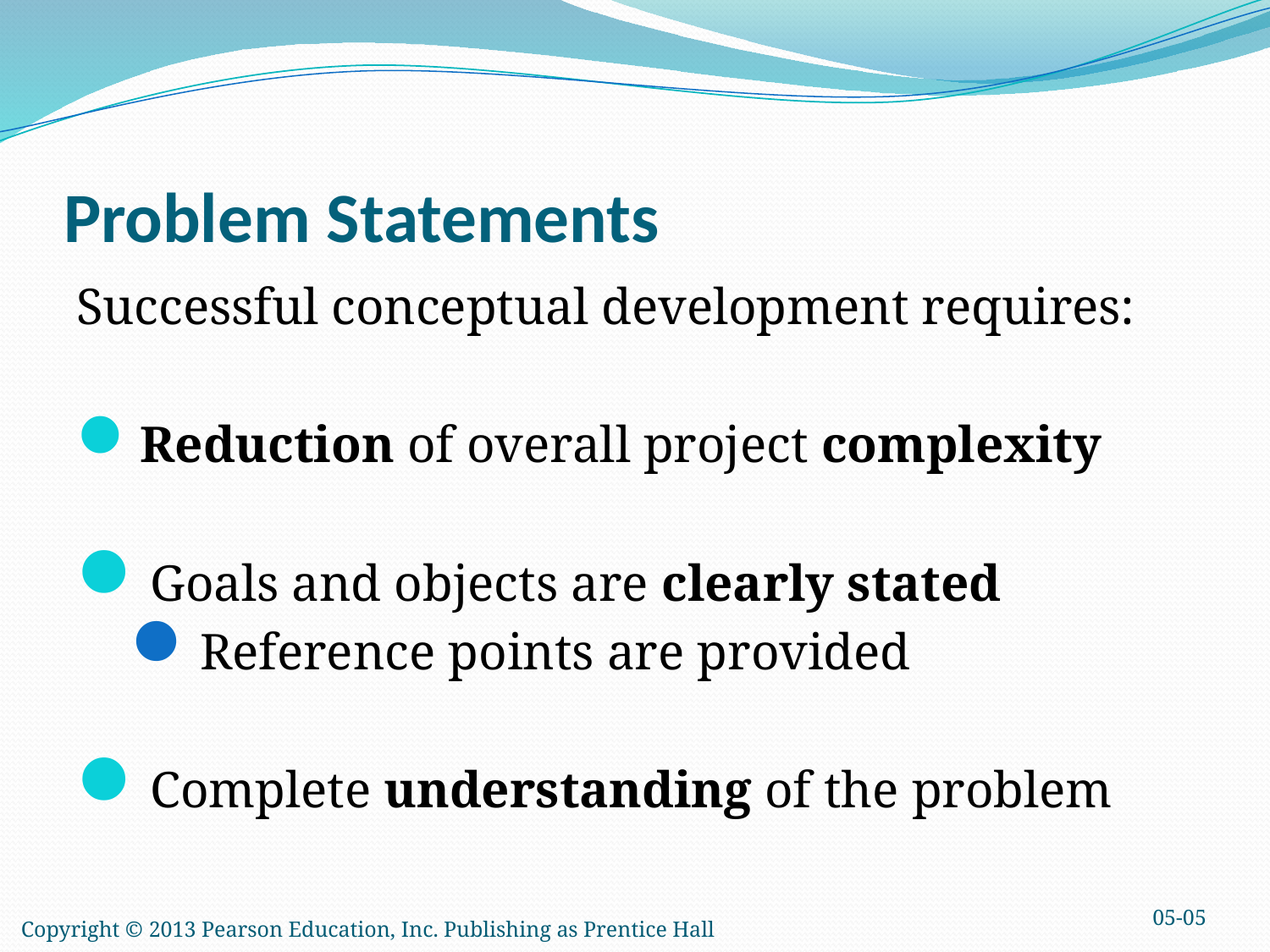

# Problem Statements
Successful conceptual development requires:

Reduction of overall project complexity

Goals and objects are clearly stated
Reference points are provided

Complete understanding of the problem
05-05